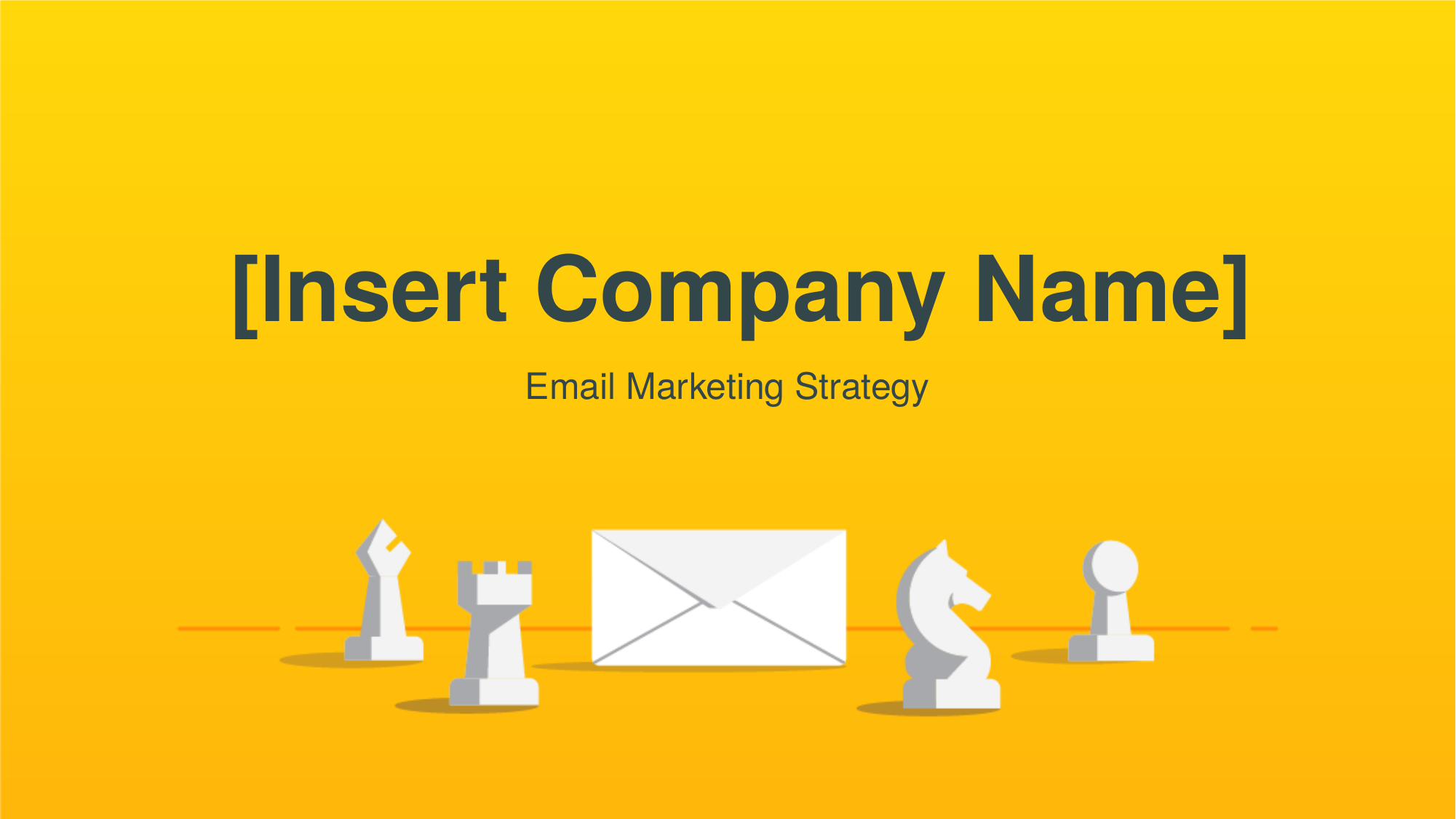

# [Insert Company Name]
Email Marketing Strategy